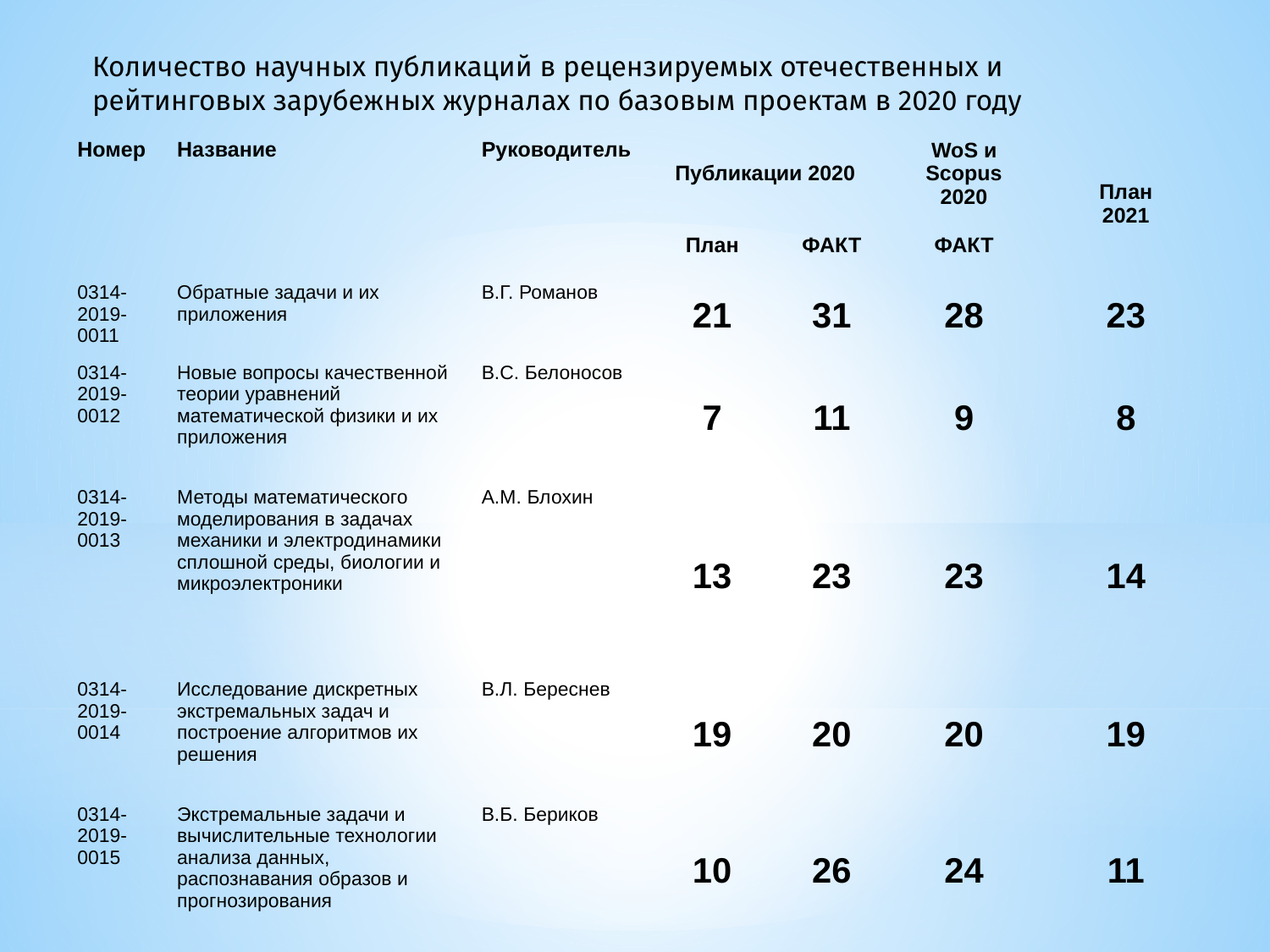

# Количество научных публикаций в рецензируемых отечественных и рейтинговых зарубежных журналах по базовым проектам в 2020 году
| Номер | Название | Руководитель | Публикации 2020 |  | WoS и Scopus 2020 | План 2021 |
| --- | --- | --- | --- | --- | --- | --- |
|  |  |  | План | ФАКТ | ФАКТ |  |
| 0314- 2019- 0011 | Обратные задачи и их приложения | В.Г. Романов | 21 | 31 | 28 | 23 |
| 0314- 2019- 0012 | Новые вопросы качественной теории уравнений математической физики и их приложения | В.С. Белоносов | 7 | 11 | 9 | 8 |
| 0314- 2019- 0013 | Методы математического моделирования в задачах механики и электродинамики сплошной среды, биологии и микроэлектроники | А.М. Блохин | 13 | 23 | 23 | 14 |
| 0314- 2019- 0014 | Исследование дискретных экстремальных задач и построение алгоритмов их решения | В.Л. Береснев | 19 | 20 | 20 | 19 |
| 0314- 2019- 0015 | Экстремальные задачи и вычислительные технологии анализа данных, распознавания образов и прогнозирования | В.Б. Бериков | 10 | 26 | 24 | 11 |